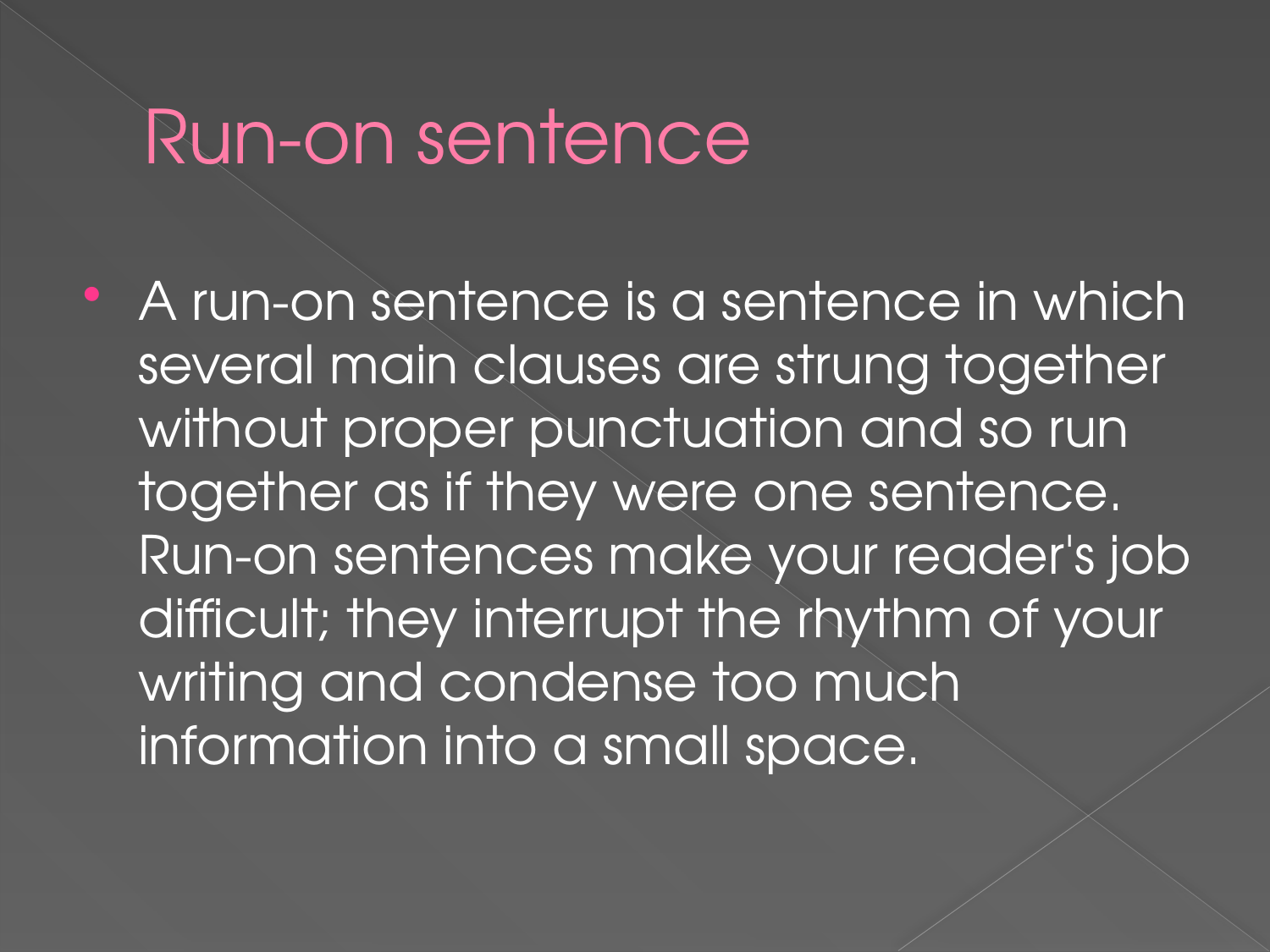

# Run-on sentence
A run-on sentence is a sentence in which several main clauses are strung together without proper punctuation and so run together as if they were one sentence. Run-on sentences make your reader's job difficult; they interrupt the rhythm of your writing and condense too much information into a small space.